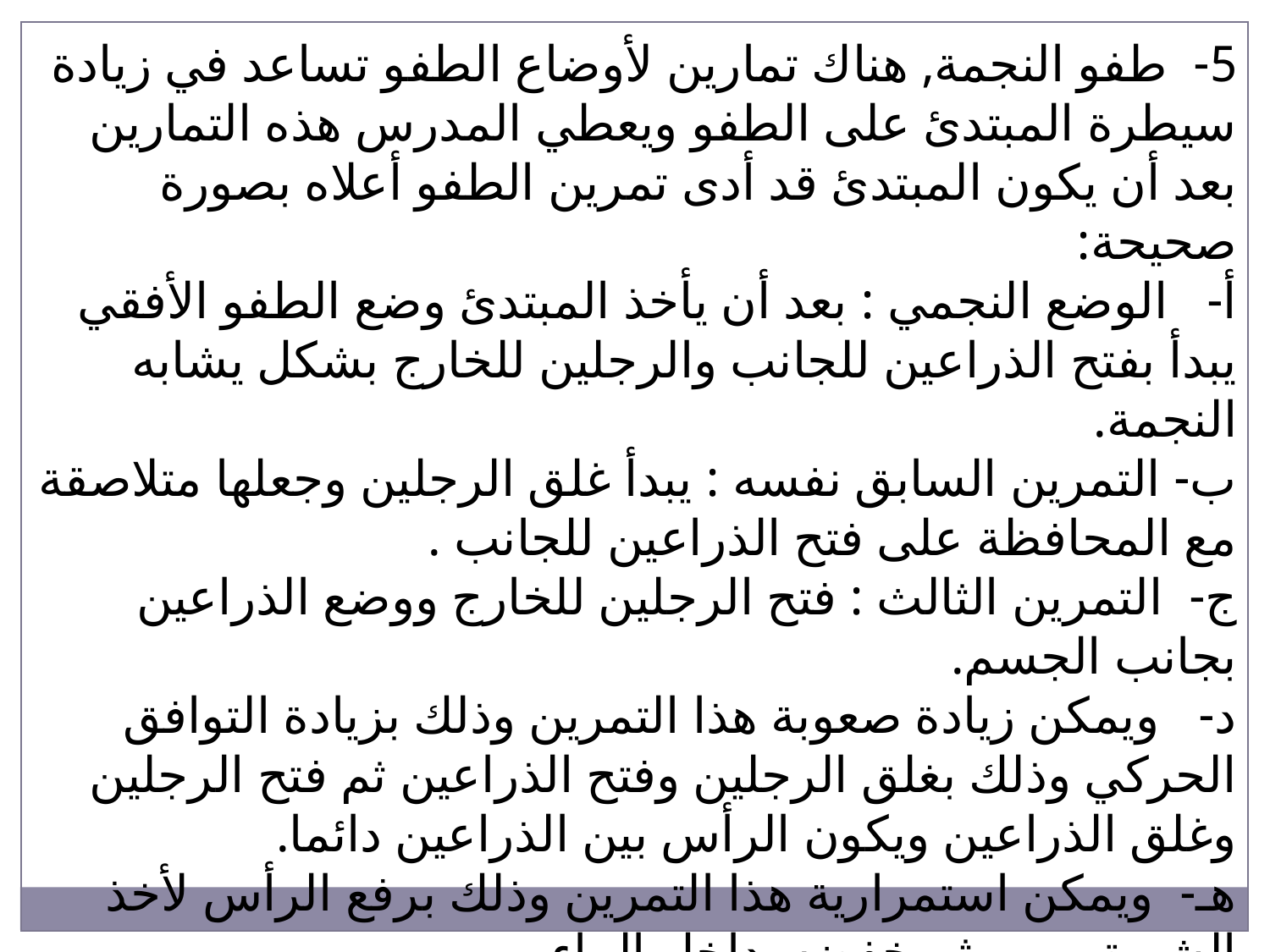

5-  طفو النجمة, هناك تمارين لأوضاع الطفو تساعد في زيادة سيطرة المبتدئ على الطفو ويعطي المدرس هذه التمارين بعد أن يكون المبتدئ قد أدى تمرين الطفو أعلاه بصورة صحيحة:
أ-   الوضع النجمي : بعد أن يأخذ المبتدئ وضع الطفو الأفقي يبدأ بفتح الذراعين للجانب والرجلين للخارج بشكل يشابه النجمة.
ب- التمرين السابق نفسه : يبدأ غلق الرجلين وجعلها متلاصقة مع المحافظة على فتح الذراعين للجانب .
ج-  التمرين الثالث : فتح الرجلين للخارج ووضع الذراعين بجانب الجسم.
د-   ويمكن زيادة صعوبة هذا التمرين وذلك بزيادة التوافق الحركي وذلك بغلق الرجلين وفتح الذراعين ثم فتح الرجلين وغلق الذراعين ويكون الرأس بين الذراعين دائما.
هـ-  ويمكن استمرارية هذا التمرين وذلك برفع الرأس لأخذ الشهيق ومن ثم خفضه  داخل الماء.